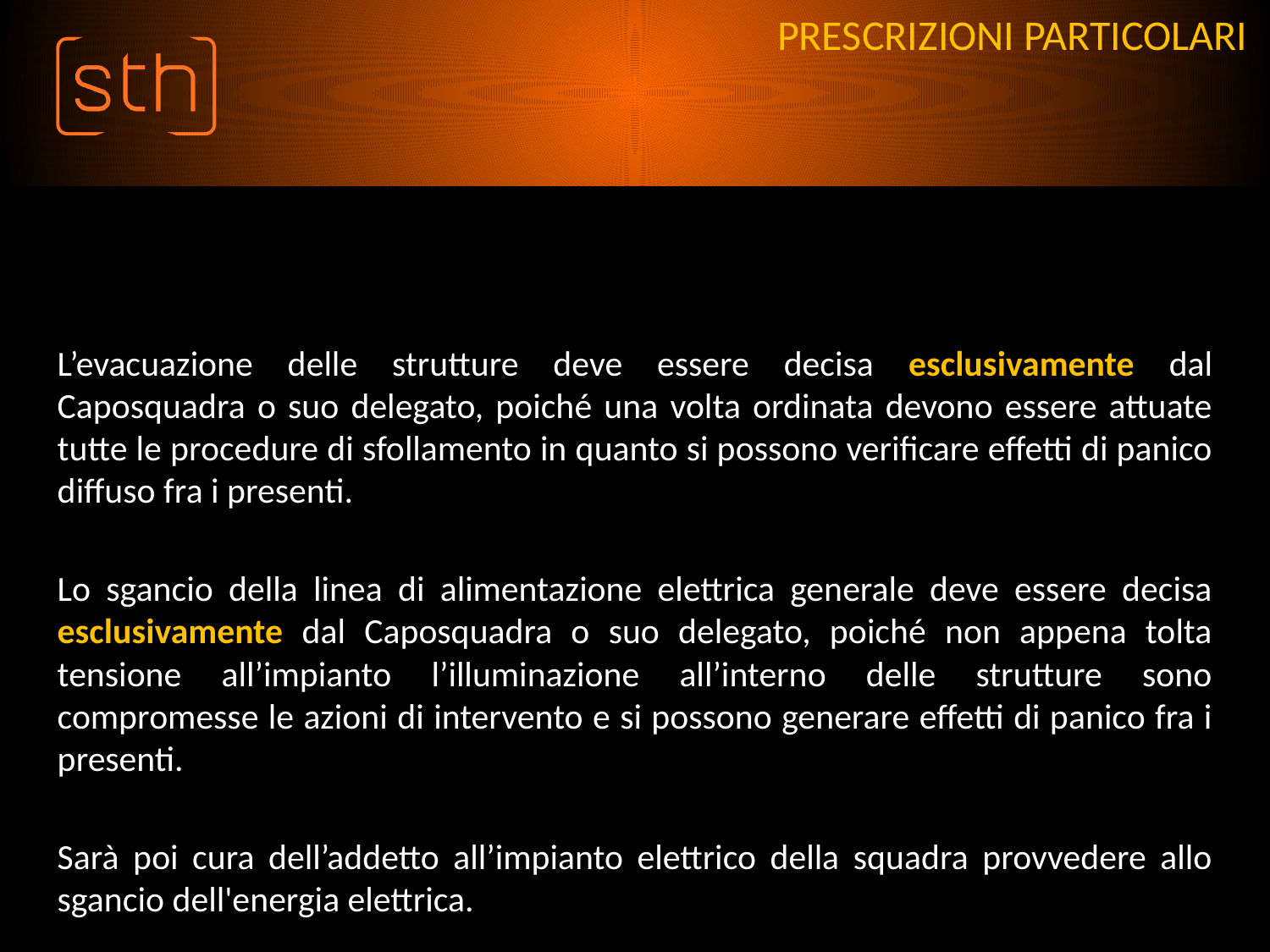

# PRESCRIZIONI PARTICOLARI

L’evacuazione delle strutture deve essere decisa esclusivamente dal Caposquadra o suo delegato, poiché una volta ordinata devono essere attuate tutte le procedure di sfollamento in quanto si possono verificare effetti di panico diffuso fra i presenti.

Lo sgancio della linea di alimentazione elettrica generale deve essere decisa esclusivamente dal Caposquadra o suo delegato, poiché non appena tolta tensione all’impianto l’illuminazione all’interno delle strutture sono compromesse le azioni di intervento e si possono generare effetti di panico fra i presenti.

Sarà poi cura dell’addetto all’impianto elettrico della squadra provvedere allo sgancio dell'energia elettrica.